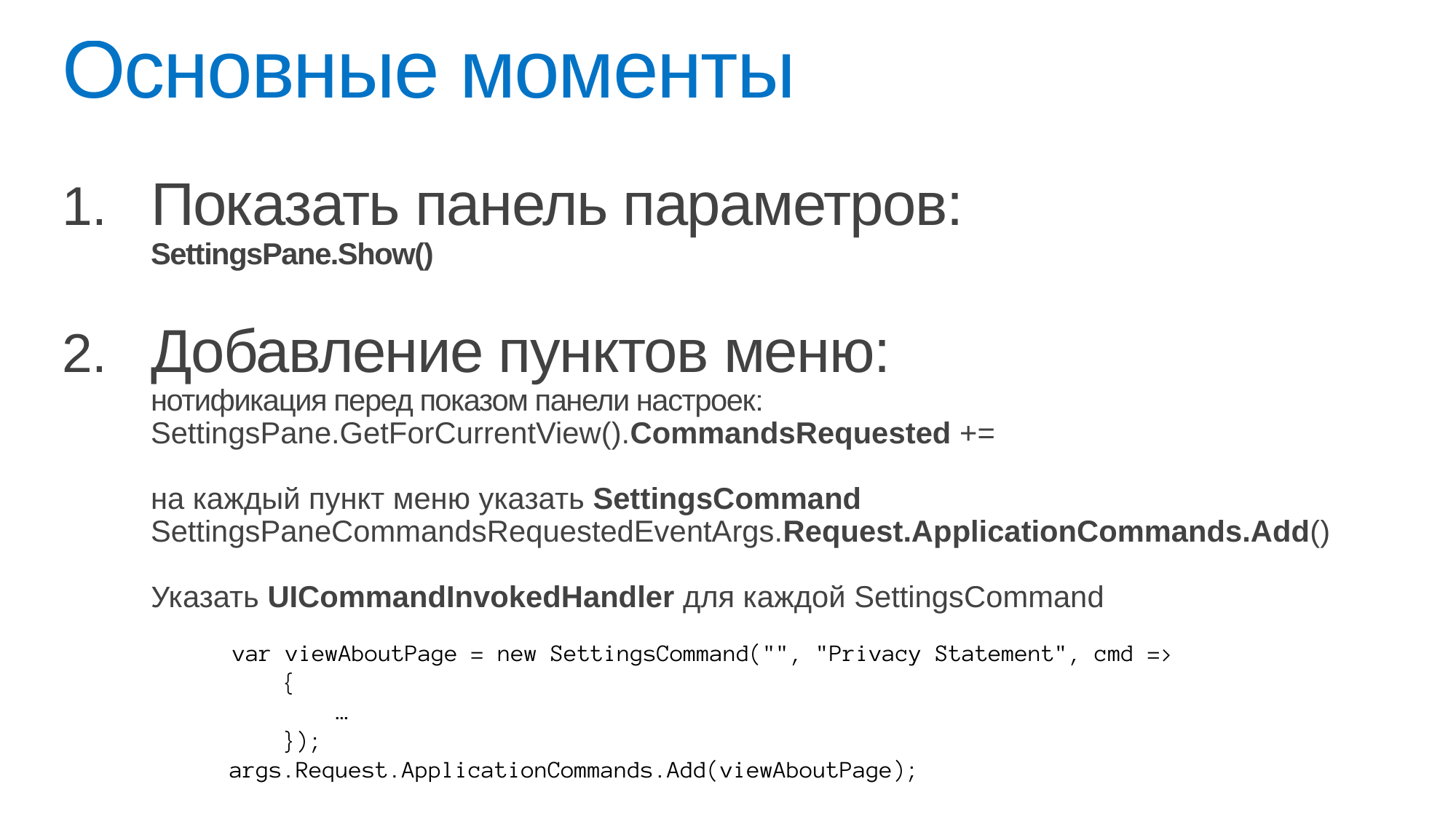

# Основные моменты
Показать панель параметров:
SettingsPane.Show()
Добавление пунктов меню:
нотификация перед показом панели настроек:  SettingsPane.GetForCurrentView().CommandsRequested +=
на каждый пункт меню указать SettingsCommand
SettingsPaneCommandsRequestedEventArgs.Request.ApplicationCommands.Add()
Указать UICommandInvokedHandler для каждой SettingsCommand

 	var viewAboutPage = new SettingsCommand("", "Privacy Statement", cmd =>
            {
                …
            });
        args.Request.ApplicationCommands.Add(viewAboutPage);